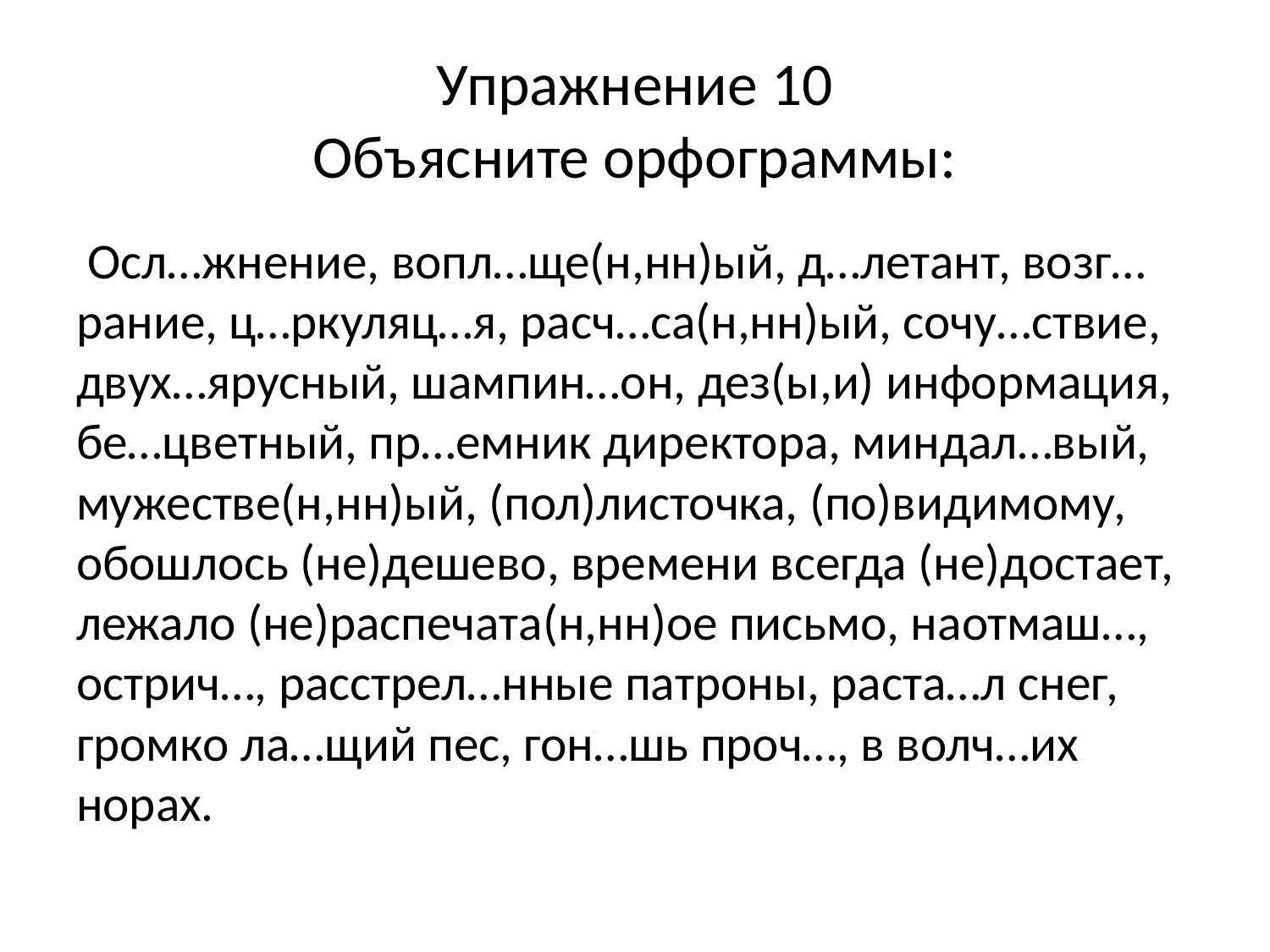

# Упражнение 10 Объясните орфограммы:
 Осл…жнение, вопл…ще(н,нн)ый, д…летант, возг…рание, ц…ркуляц…я, расч…са(н,нн)ый, сочу…ствие, двух…ярусный, шампин…он, дез(ы,и) информация, бе…цветный, пр…емник директора, миндал…вый, мужестве(н,нн)ый, (пол)листочка, (по)видимому, обошлось (не)дешево, времени всегда (не)достает, лежало (не)распечата(н,нн)ое письмо, наотмаш…, острич…, расстрел…нные патроны, раста…л снег, громко ла…щий пес, гон…шь проч…, в волч…их норах.